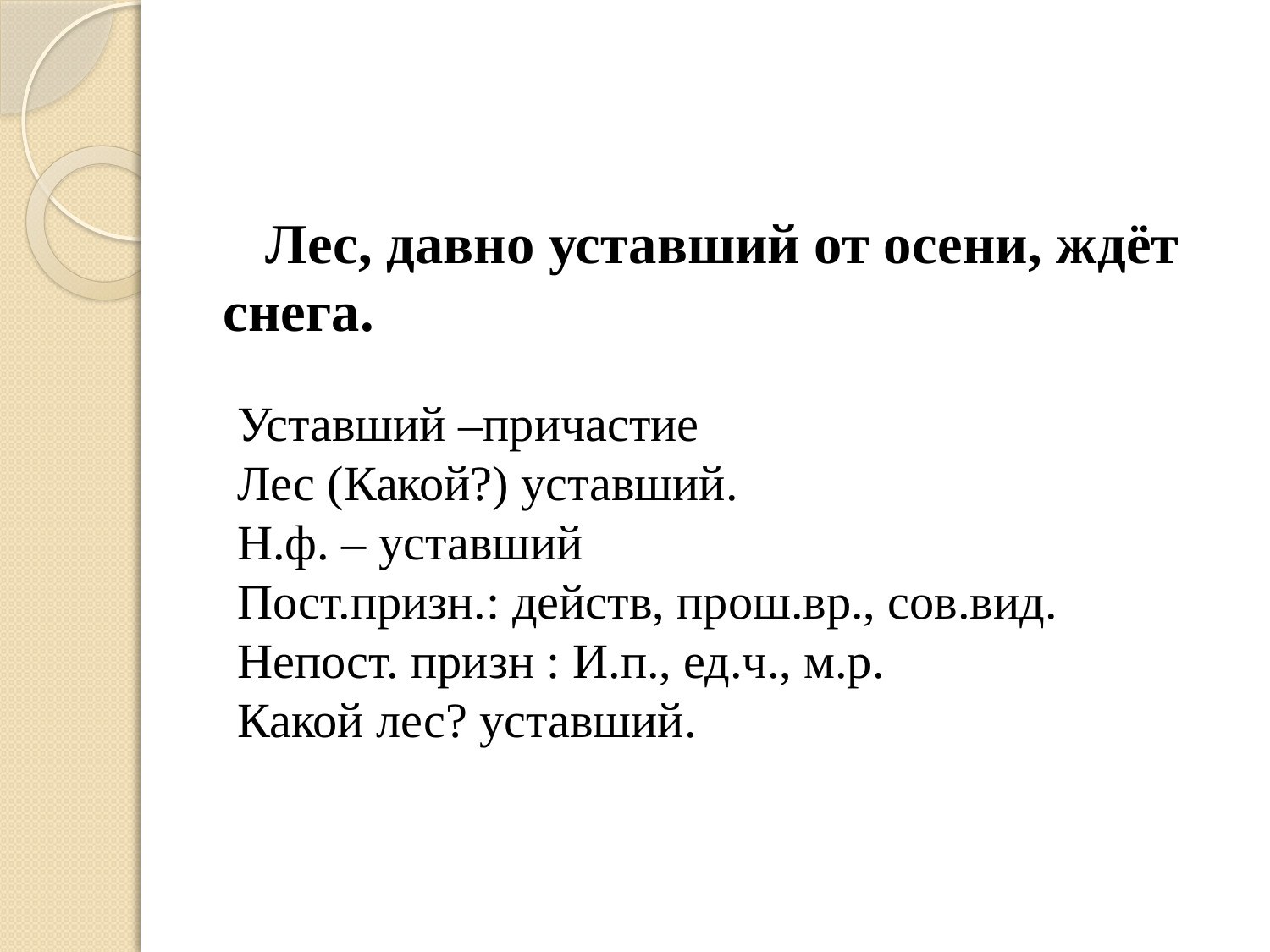

#
   Лес, давно уставший от осени, ждёт снега.
Уставший –причастие
Лес (Какой?) уставший.
Н.ф. – уставший
Пост.призн.: действ, прош.вр., сов.вид.
Непост. призн : И.п., ед.ч., м.р.
Какой лес? уставший.